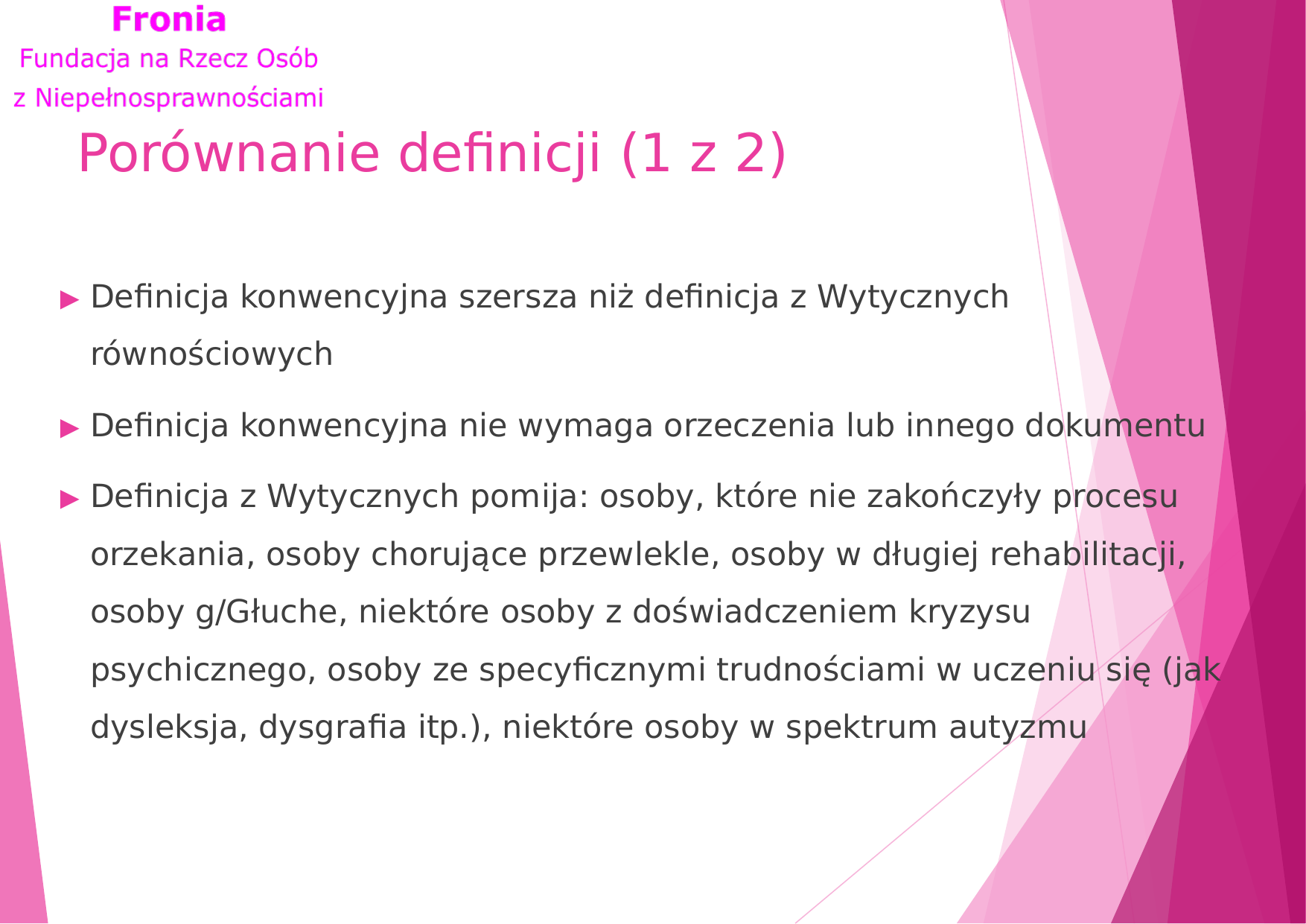

# Porównanie definicji (1 z 2)
Definicja konwencyjna szersza niż definicja z Wytycznych równościowych
Definicja konwencyjna nie wymaga orzeczenia lub innego dokumentu
Definicja z Wytycznych pomija: osoby, które nie zakończyły procesu orzekania, osoby chorujące przewlekle, osoby w długiej rehabilitacji, osoby g/Głuche, niektóre osoby z doświadczeniem kryzysu psychicznego, osoby ze specyficznymi trudnościami w uczeniu się (jak dysleksja, dysgrafia itp.), niektóre osoby w spektrum autyzmu